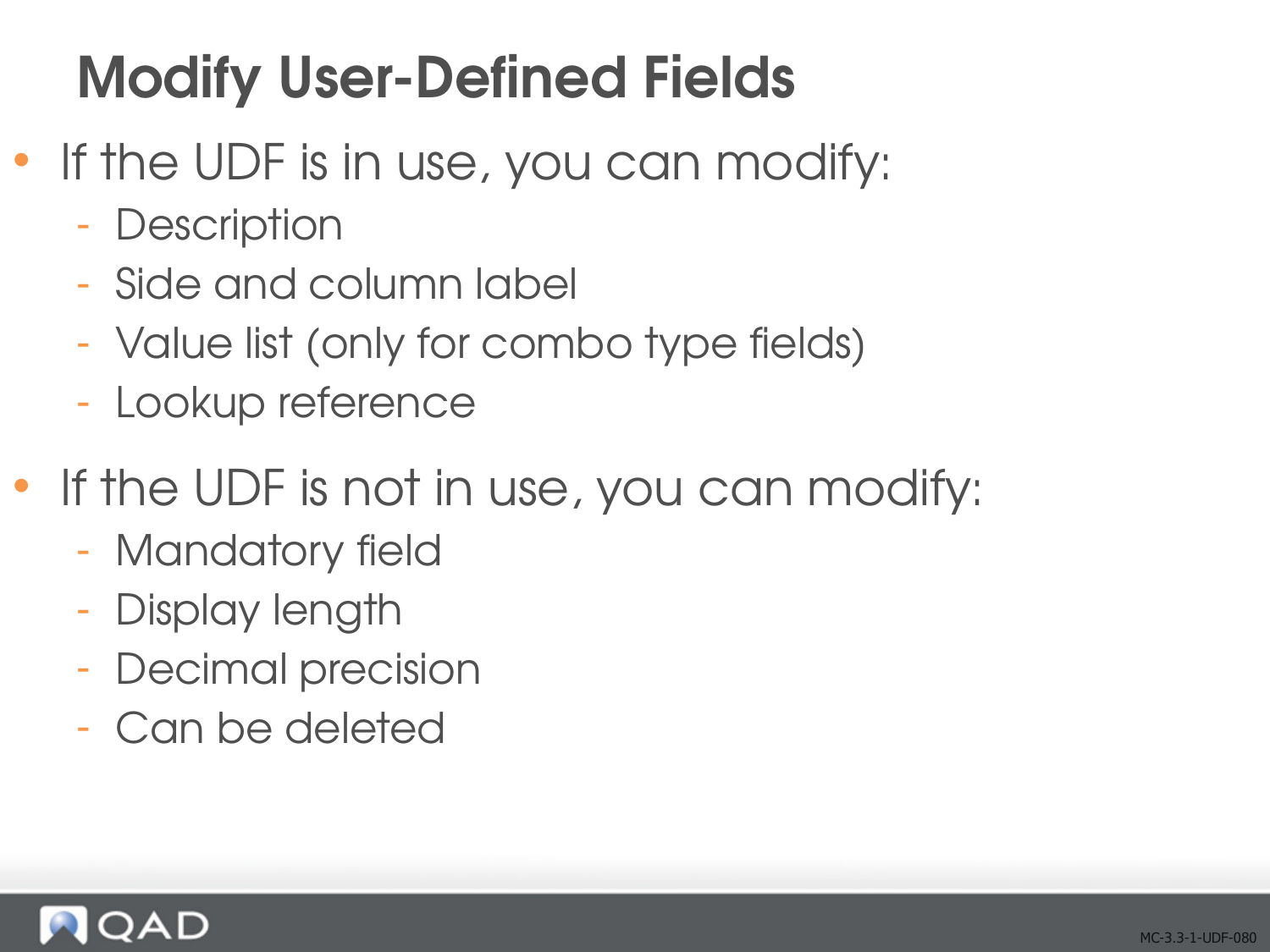

# Modify User-Defined Fields
If the UDF is in use, you can modify:
Description
Side and column label
Value list (only for combo type fields)
Lookup reference
If the UDF is not in use, you can modify:
Mandatory field
Display length
Decimal precision
Can be deleted
MC-3.3-1-UDF-080